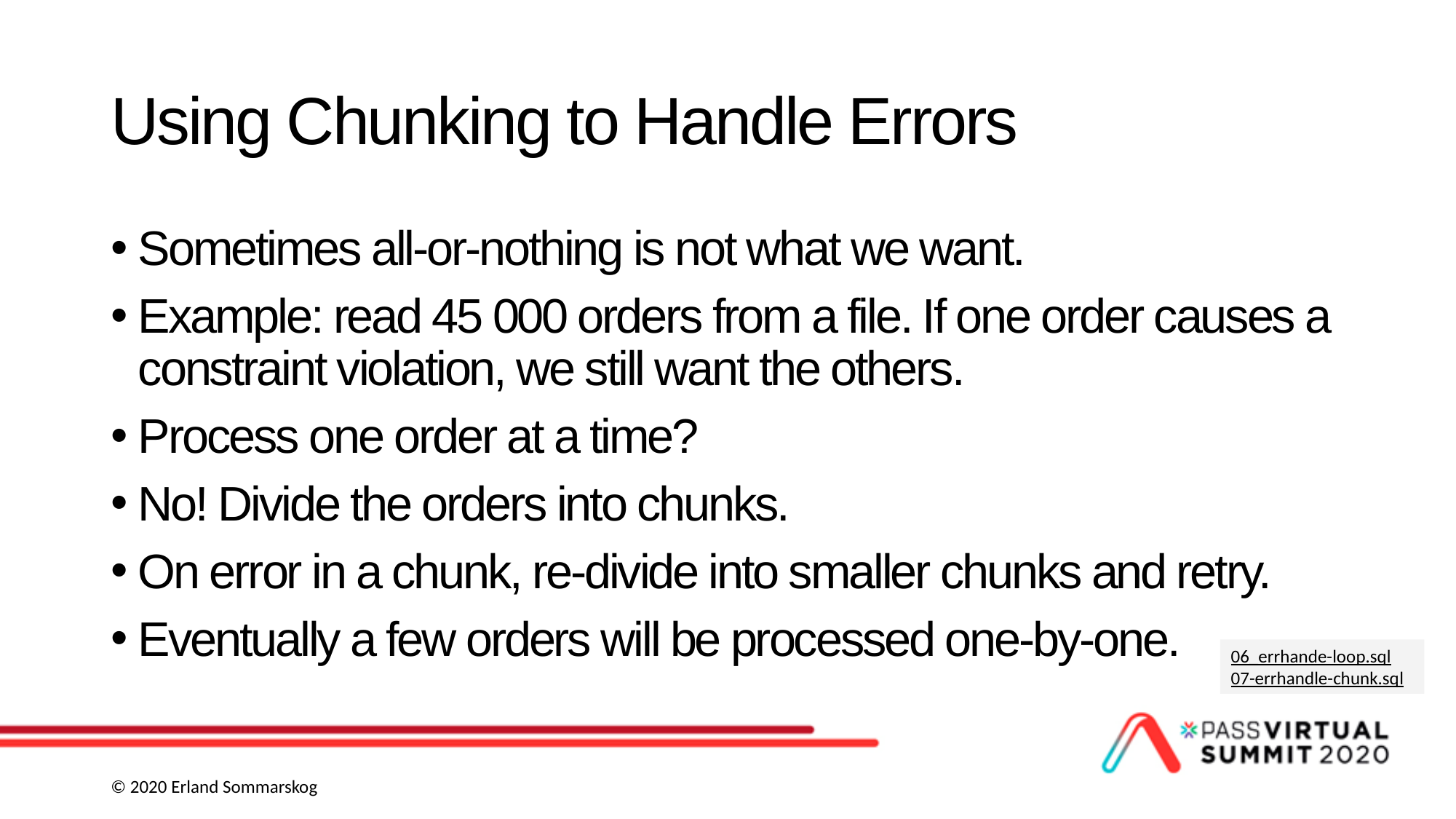

# Using Chunking to Handle Errors
Sometimes all-or-nothing is not what we want.
Example: read 45 000 orders from a file. If one order causes a constraint violation, we still want the others.
Process one order at a time?
No! Divide the orders into chunks.
On error in a chunk, re-divide into smaller chunks and retry.
Eventually a few orders will be processed one-by-one.
06_errhande-loop.sql
07-errhandle-chunk.sql
© 2020 Erland Sommarskog